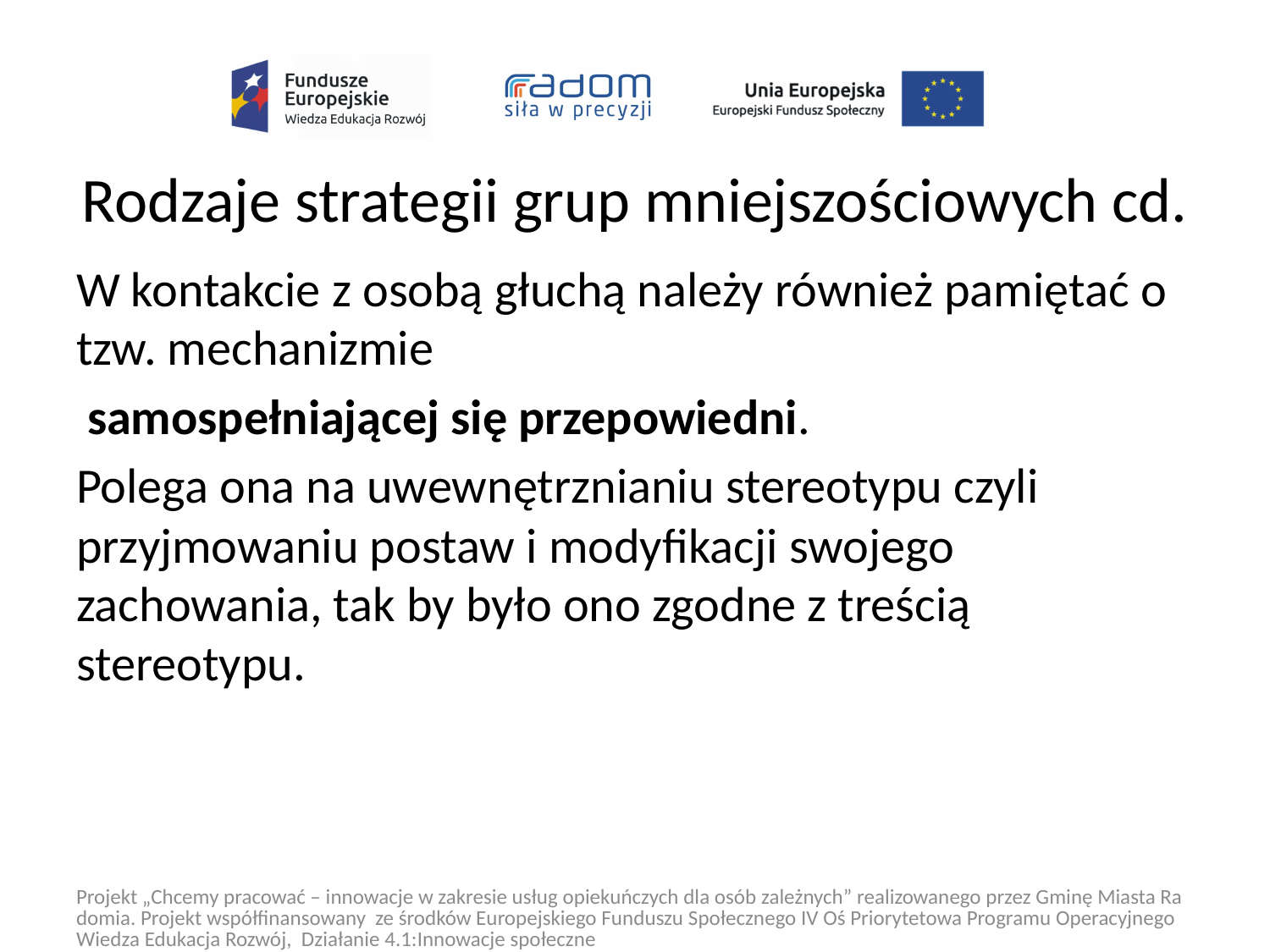

# Rodzaje strategii grup mniejszościowych cd.
W kontakcie z osobą głuchą należy również pamiętać o tzw. mechanizmie
 samospełniającej się przepowiedni.
Polega ona na uwewnętrznianiu stereotypu czyli przyjmowaniu postaw i modyfikacji swojego zachowania, tak by było ono zgodne z treścią stereotypu.
Projekt „Chcemy pracować – innowacje w zakresie usług opiekuńczych dla osób zależnych” realizowanego przez Gminę Miasta Radomia. Projekt współfinansowany  ze środków Europejskiego Funduszu Społecznego IV Oś Priorytetowa Programu Operacyjnego Wiedza Edukacja Rozwój,  Działanie 4.1:Innowacje społeczne